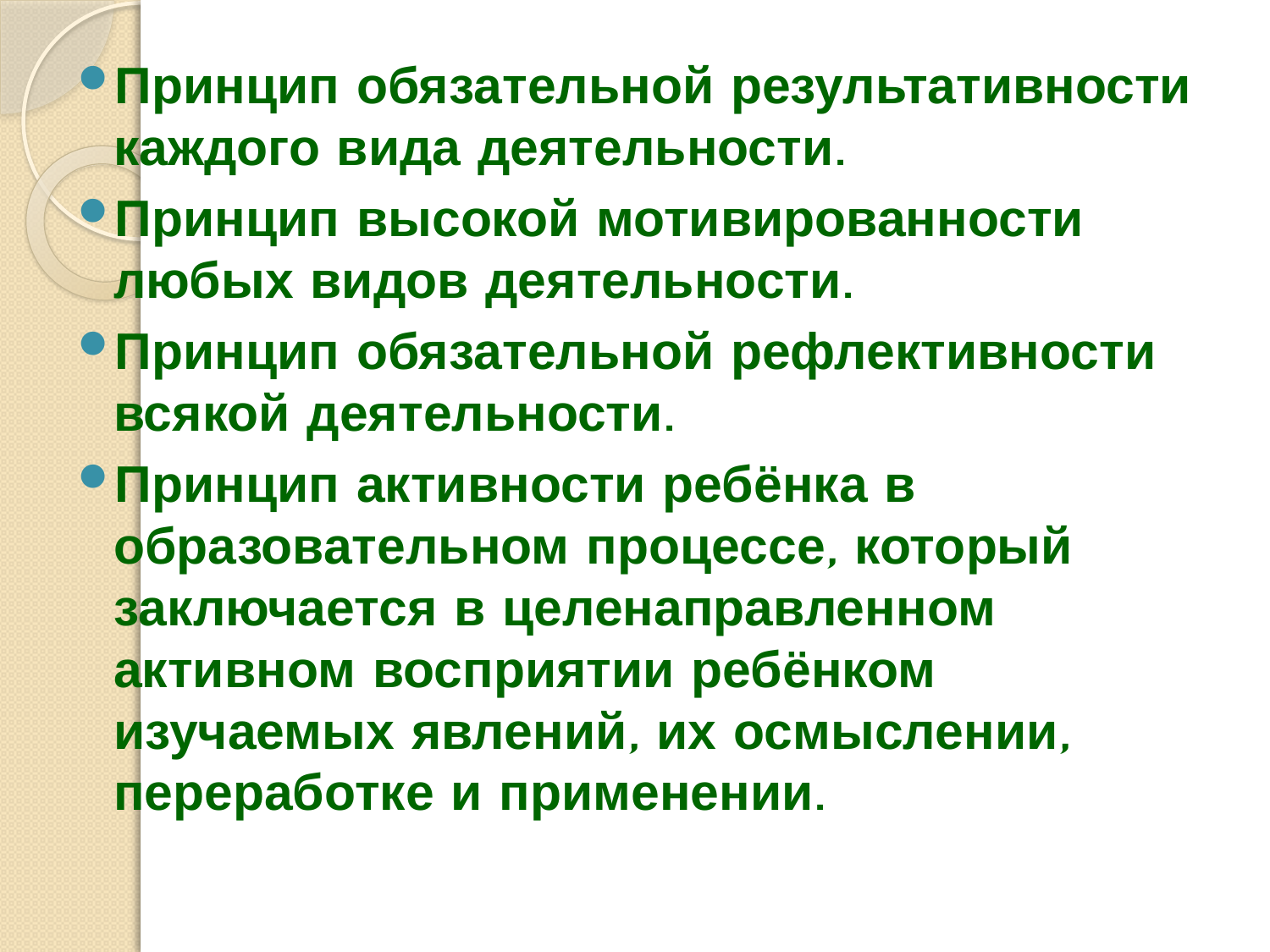

Принцип обязательной результативности каждого вида деятельности.
Принцип высокой мотивированности любых видов деятельности.
Принцип обязательной рефлективности всякой деятельности.
Принцип активности ребёнка в образовательном процессе, который заключается в целенаправленном активном восприятии ребёнком изучаемых явлений, их осмыслении, переработке и применении.